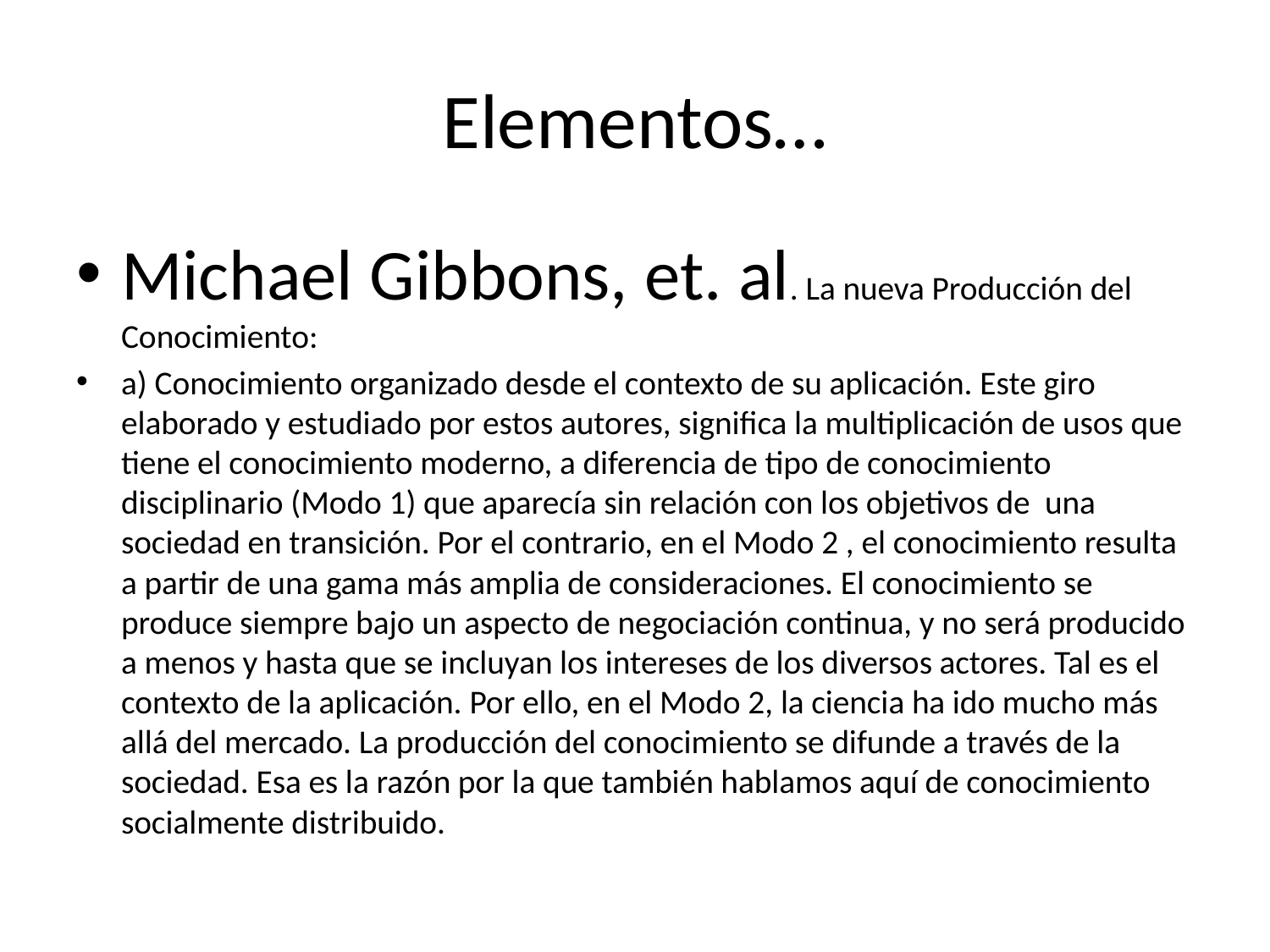

# Elementos…
Michael Gibbons, et. al. La nueva Producción del Conocimiento:
a) Conocimiento organizado desde el contexto de su aplicación. Este giro elaborado y estudiado por estos autores, significa la multiplicación de usos que tiene el conocimiento moderno, a diferencia de tipo de conocimiento disciplinario (Modo 1) que aparecía sin relación con los objetivos de  una sociedad en transición. Por el contrario, en el Modo 2 , el conocimiento resulta a partir de una gama más amplia de consideraciones. El conocimiento se produce siempre bajo un aspecto de negociación continua, y no será producido a menos y hasta que se incluyan los intereses de los diversos actores. Tal es el contexto de la aplicación. Por ello, en el Modo 2, la ciencia ha ido mucho más allá del mercado. La producción del conocimiento se difunde a través de la sociedad. Esa es la razón por la que también hablamos aquí de conocimiento socialmente distribuido.